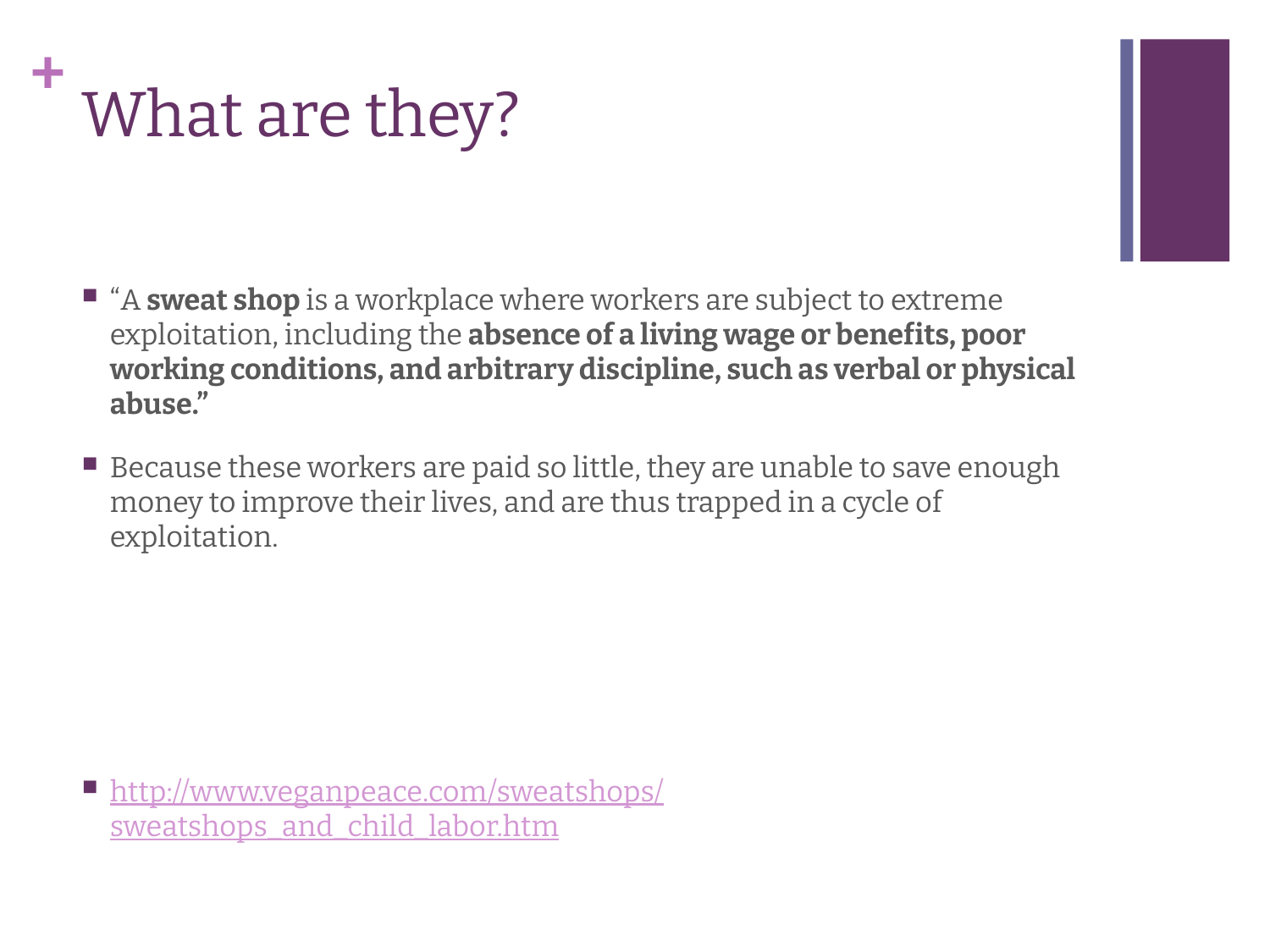

# What are they?
“A sweat shop is a workplace where workers are subject to extreme exploitation, including the absence of a living wage or benefits, poor working conditions, and arbitrary discipline, such as verbal or physical abuse.”
Because these workers are paid so little, they are unable to save enough money to improve their lives, and are thus trapped in a cycle of exploitation.

http://www.veganpeace.com/sweatshops/sweatshops_and_child_labor.htm